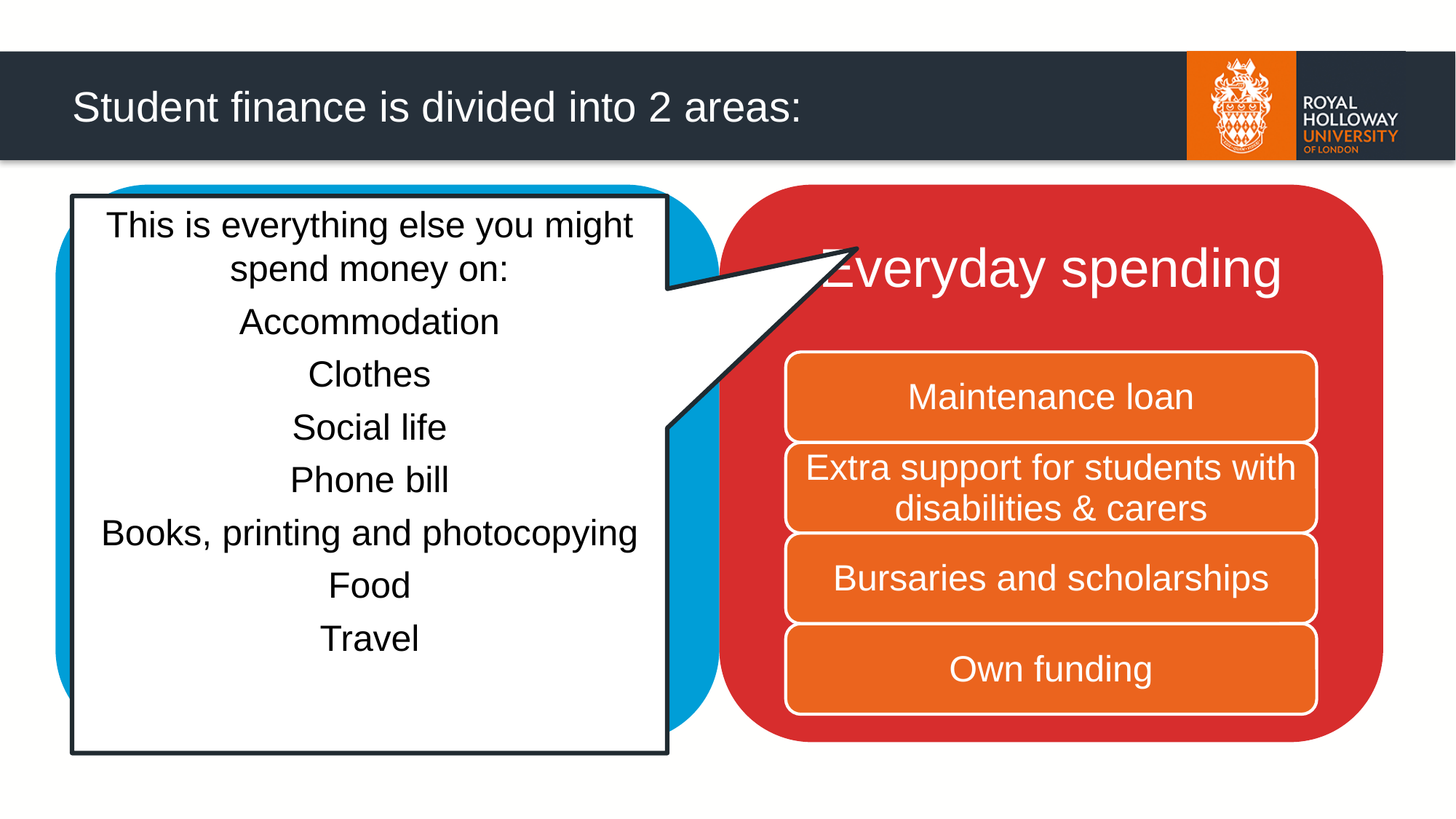

# Student finance is divided into 2 areas:
Tuition fees
Everyday spending
Maintenance loan
Extra support for students with disabilities & carers
Bursaries and scholarships
Own funding
Own funding
This is everything else you might spend money on:
Accommodation
Clothes
Social life
Phone bill
Books, printing and photocopying
Food
Travel